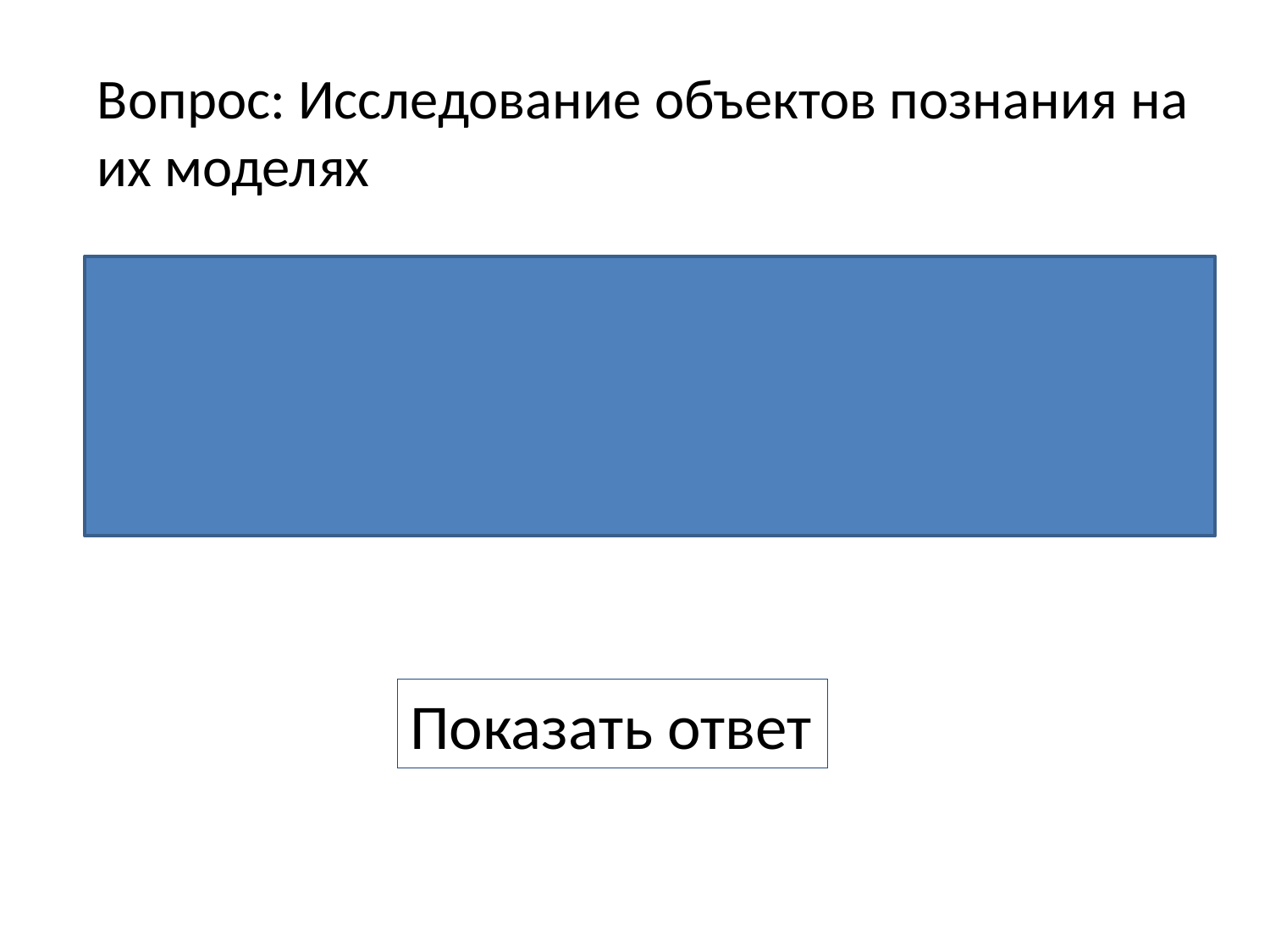

Вопрос: Исследование объектов познания на их моделях

Ответ: Моделирование
Показать ответ